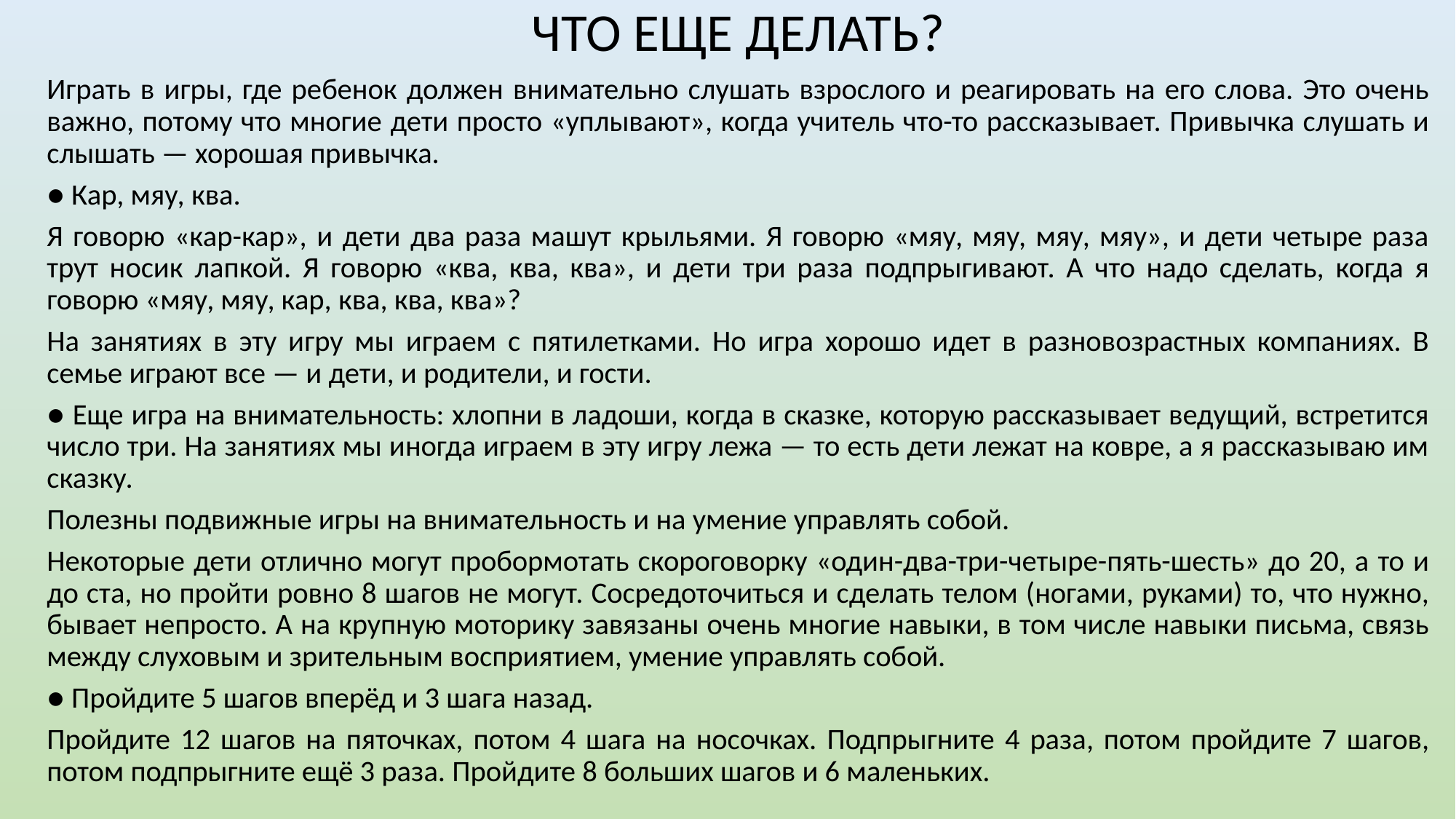

# ЧТО ЕЩЕ ДЕЛАТЬ?
Играть в игры, где ребенок должен внимательно слушать взрослого и реагировать на его слова. Это очень важно, потому что многие дети просто «уплывают», когда учитель что-то рассказывает. Привычка слушать и слышать — хорошая привычка.
● Кар, мяу, ква.
Я говорю «кар-кар», и дети два раза машут крыльями. Я говорю «мяу, мяу, мяу, мяу», и дети четыре раза трут носик лапкой. Я говорю «ква, ква, ква», и дети три раза подпрыгивают. А что надо сделать, когда я говорю «мяу, мяу, кар, ква, ква, ква»?
На занятиях в эту игру мы играем с пятилетками. Но игра хорошо идет в разновозрастных компаниях. В семье играют все — и дети, и родители, и гости.
● Еще игра на внимательность: хлопни в ладоши, когда в сказке, которую рассказывает ведущий, встретится число три. На занятиях мы иногда играем в эту игру лежа — то есть дети лежат на ковре, а я рассказываю им сказку.
Полезны подвижные игры на внимательность и на умение управлять собой.
Некоторые дети отлично могут пробормотать скороговорку «один-два-три-четыре-пять-шесть» до 20, а то и до ста, но пройти ровно 8 шагов не могут. Сосредоточиться и сделать телом (ногами, руками) то, что нужно, бывает непросто. А на крупную моторику завязаны очень многие навыки, в том числе навыки письма, связь между слуховым и зрительным восприятием, умение управлять собой.
● Пройдите 5 шагов вперёд и 3 шага назад.
Пройдите 12 шагов на пяточках, потом 4 шага на носочках. Подпрыгните 4 раза, потом пройдите 7 шагов, потом подпрыгните ещё 3 раза. Пройдите 8 больших шагов и 6 маленьких.